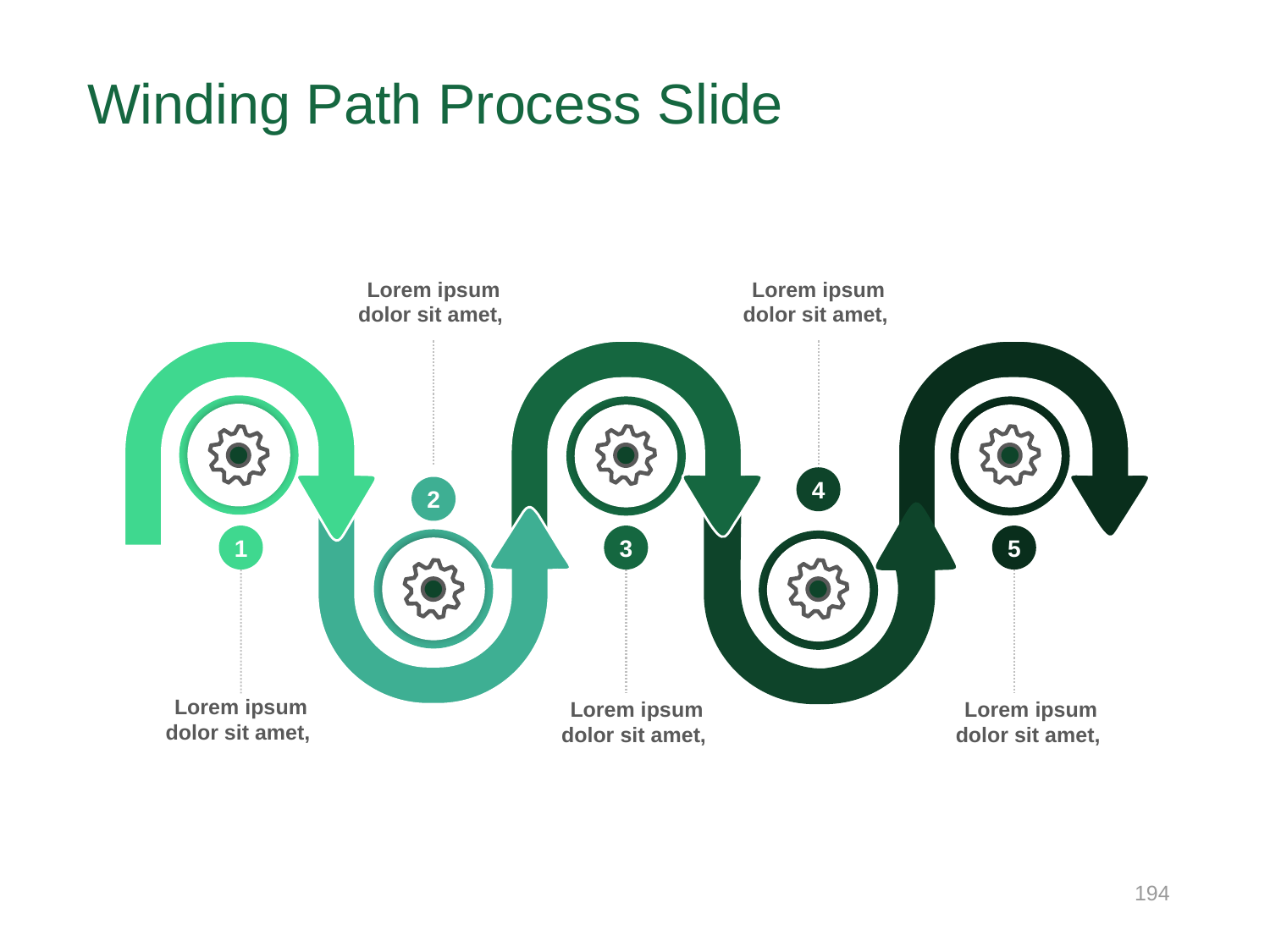

# Winding Path Process Slide
Lorem ipsum dolor sit amet,
Lorem ipsum dolor sit amet,

4
2

1
3
5

Lorem ipsum dolor sit amet,
Lorem ipsum dolor sit amet,
Lorem ipsum dolor sit amet,
194